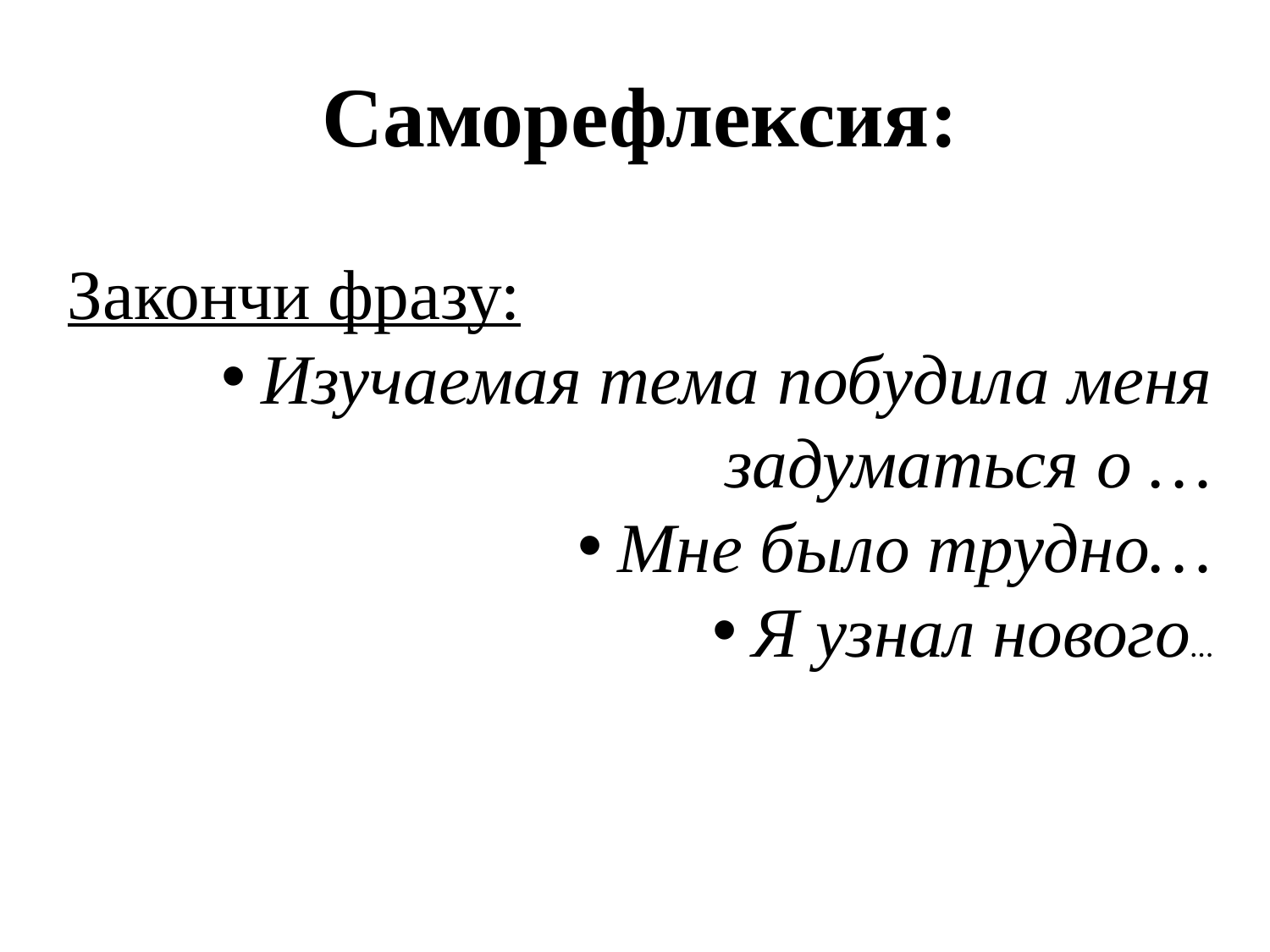

Саморефлексия:

Закончи фразу:
Изучаемая тема побудила меня задуматься о …
Мне было трудно…
Я узнал нового…